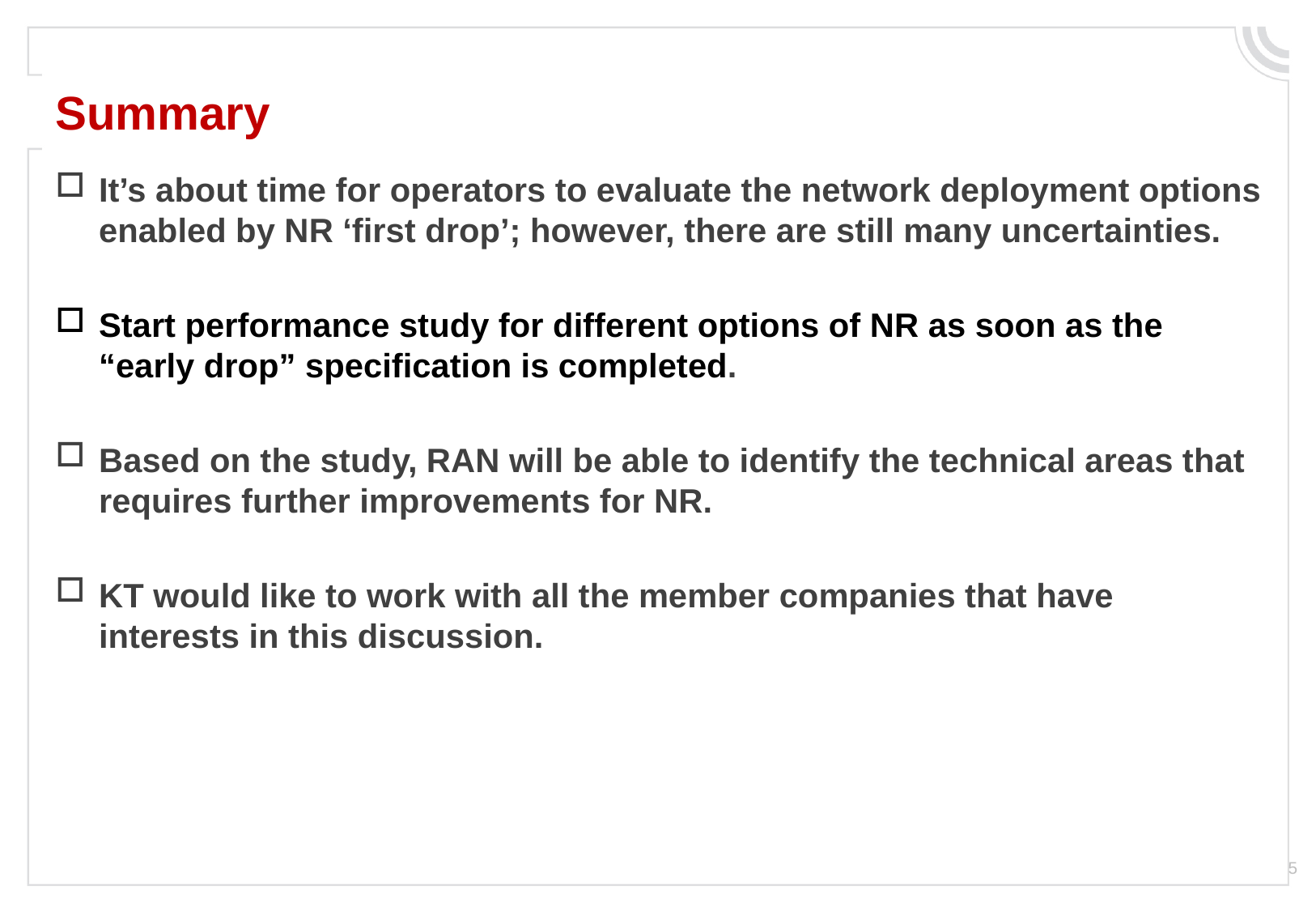

# Summary
It’s about time for operators to evaluate the network deployment options enabled by NR ‘first drop’; however, there are still many uncertainties.

Start performance study for different options of NR as soon as the “early drop” specification is completed.

Based on the study, RAN will be able to identify the technical areas that requires further improvements for NR.

KT would like to work with all the member companies that have interests in this discussion.